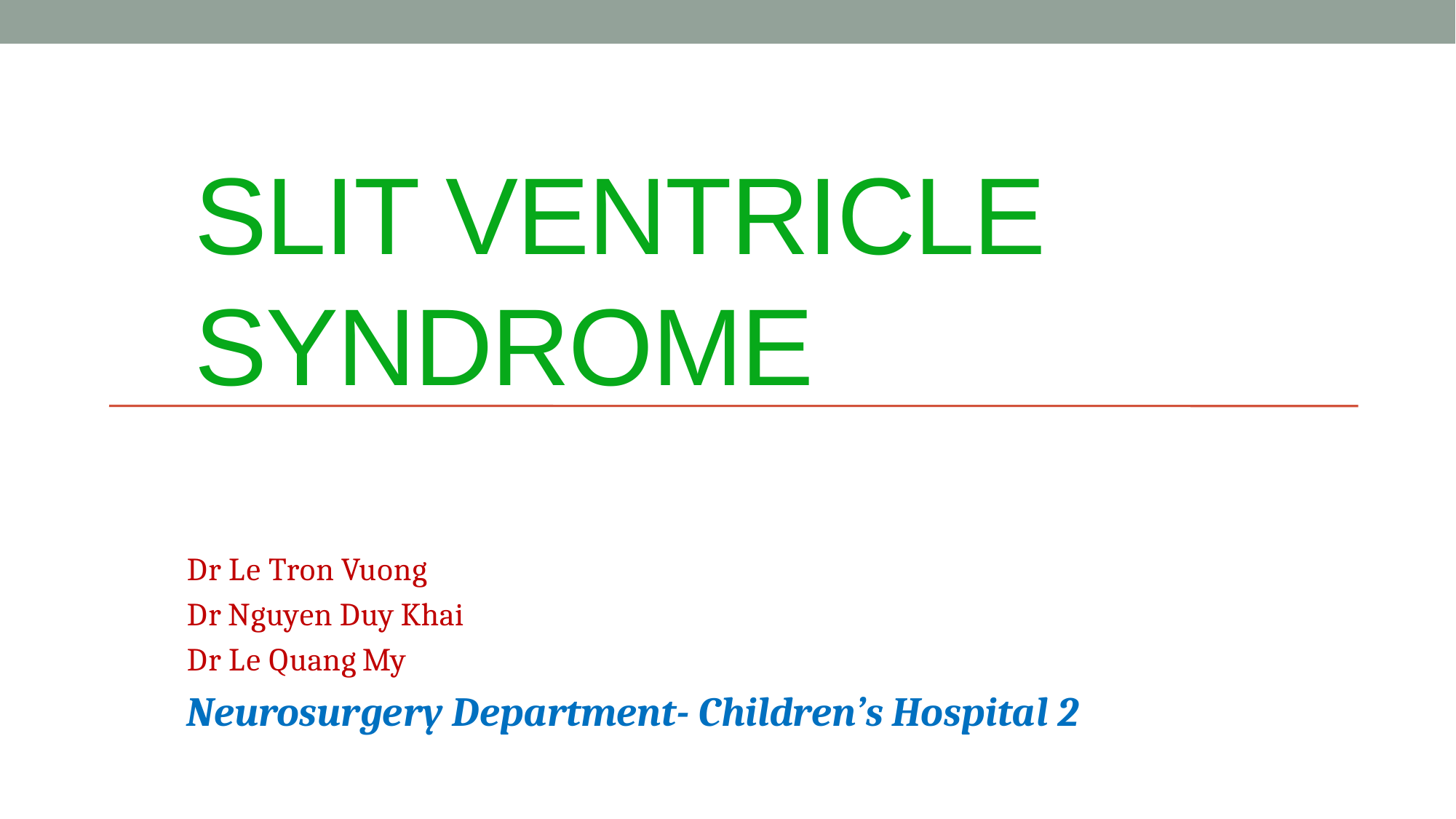

# Slit Ventricle Syndrome
Dr Le Tron Vuong
Dr Nguyen Duy Khai
Dr Le Quang My
Neurosurgery Department- Children’s Hospital 2